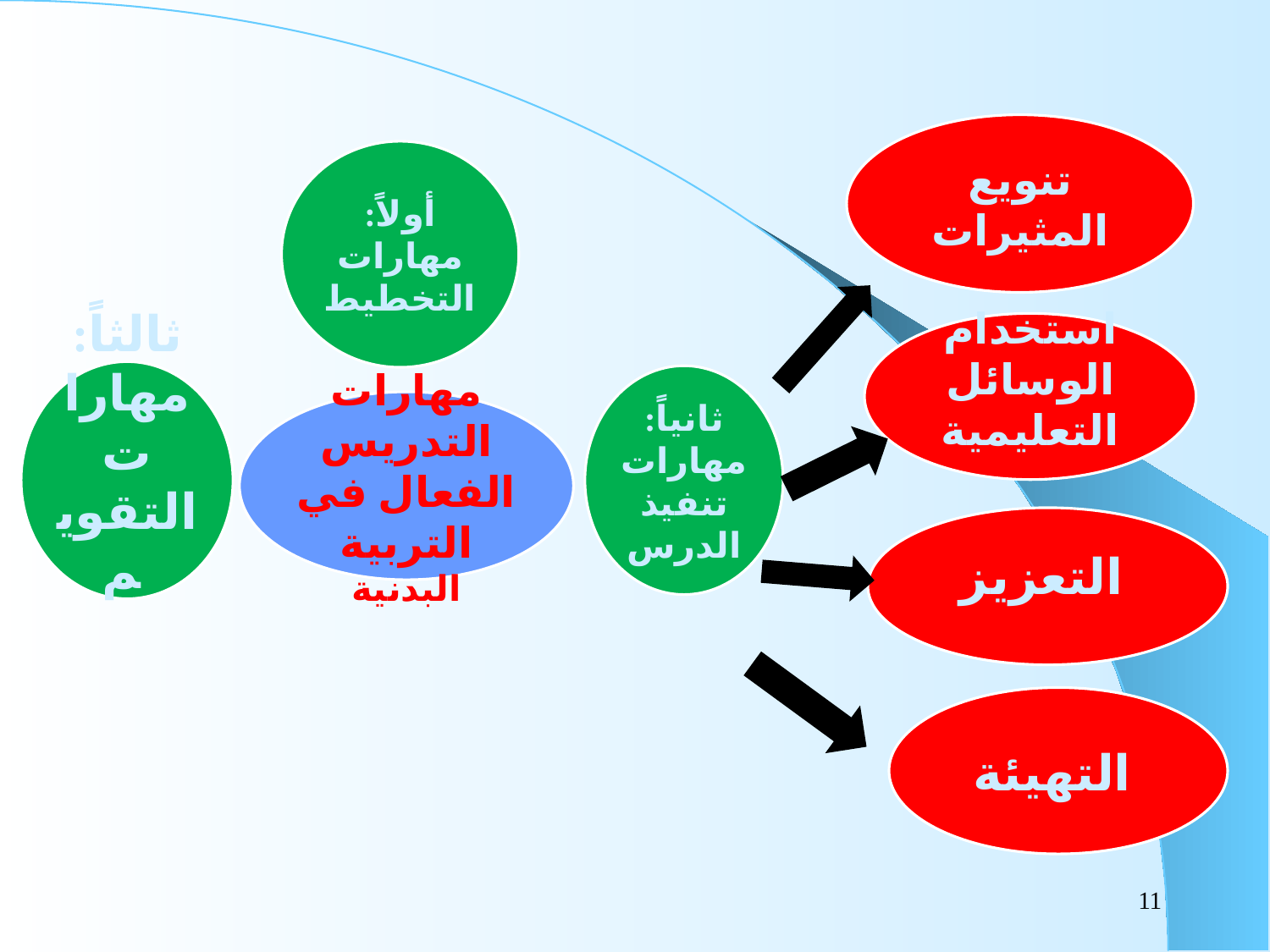

تنويع المثيرات

أولاً: مهارات التخطيط

استخدام الوسائل التعليمية

ثالثاً: مهارات التقويم

ثانياً: مهارات تنفيذ الدرس

مهارات التدريس الفعال في التربية البدنية

التعزيز

التهيئة
#

11